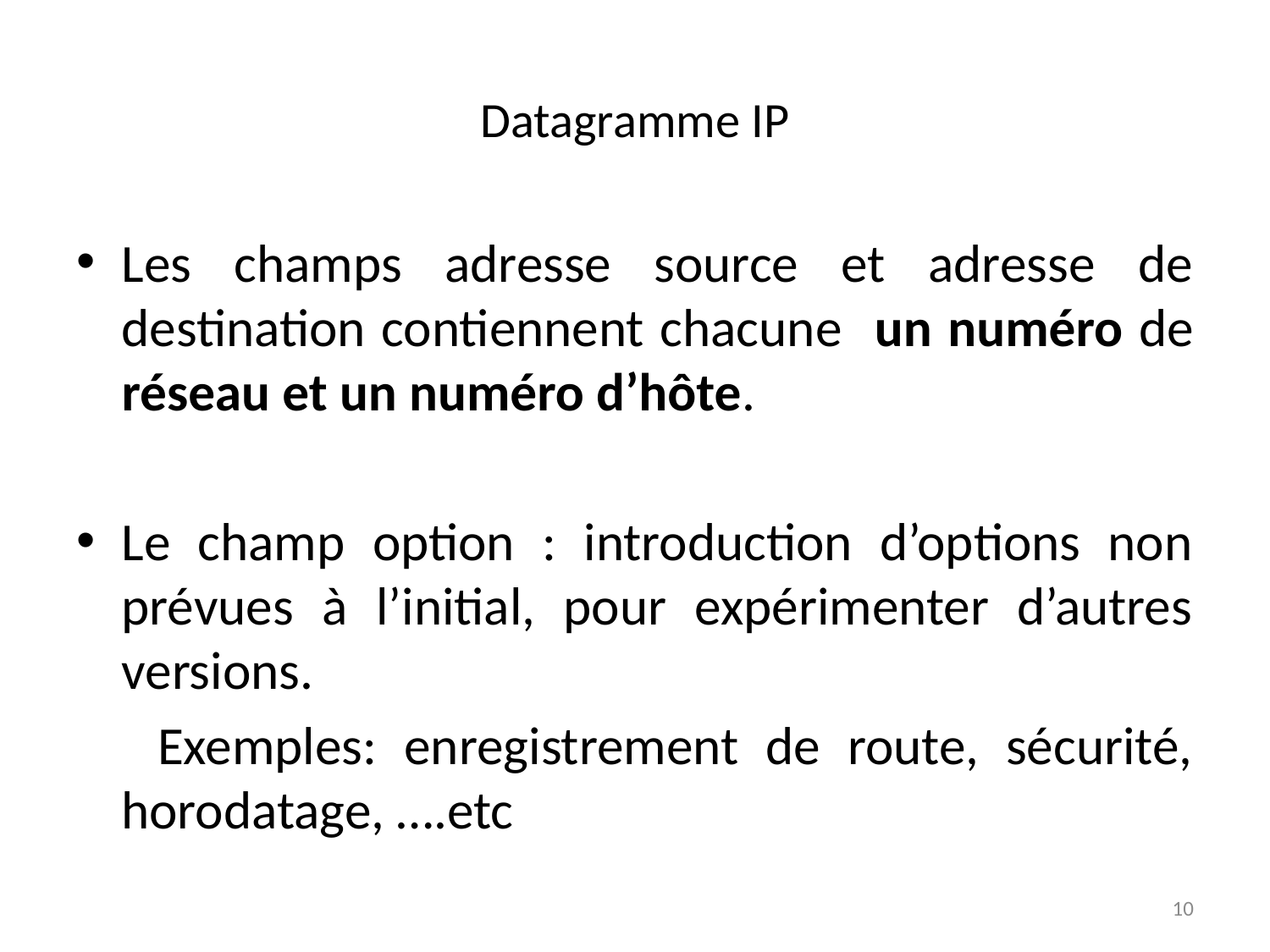

# Datagramme IP
Les champs adresse source et adresse de destination contiennent chacune  un numéro de réseau et un numéro d’hôte.

Le champ option : introduction d’options non prévues à l’initial, pour expérimenter d’autres versions.
   Exemples: enregistrement de route, sécurité, horodatage, ….etc

10